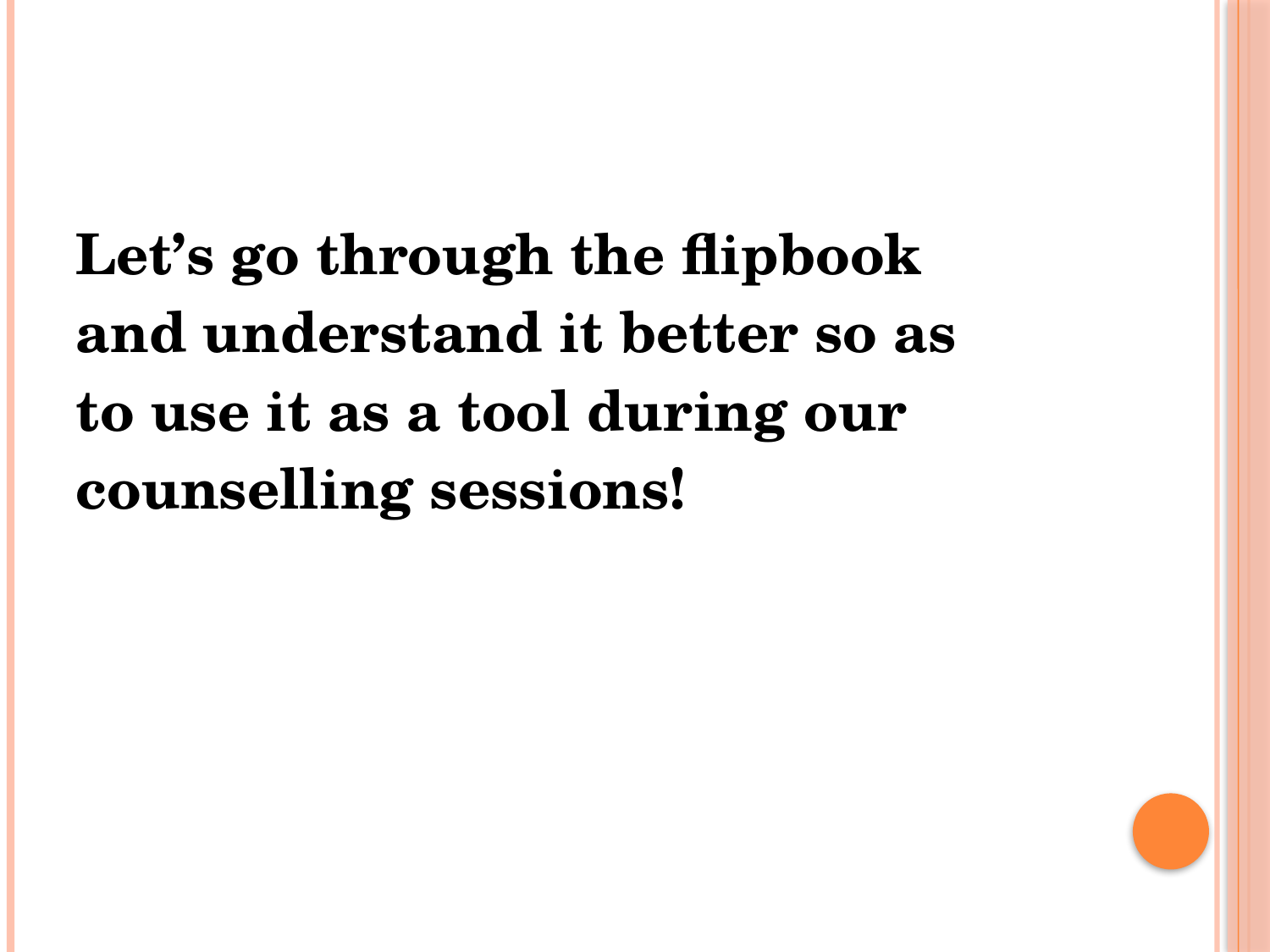

Let’s go through the flipbook
and understand it better so as
to use it as a tool during our
counselling sessions!